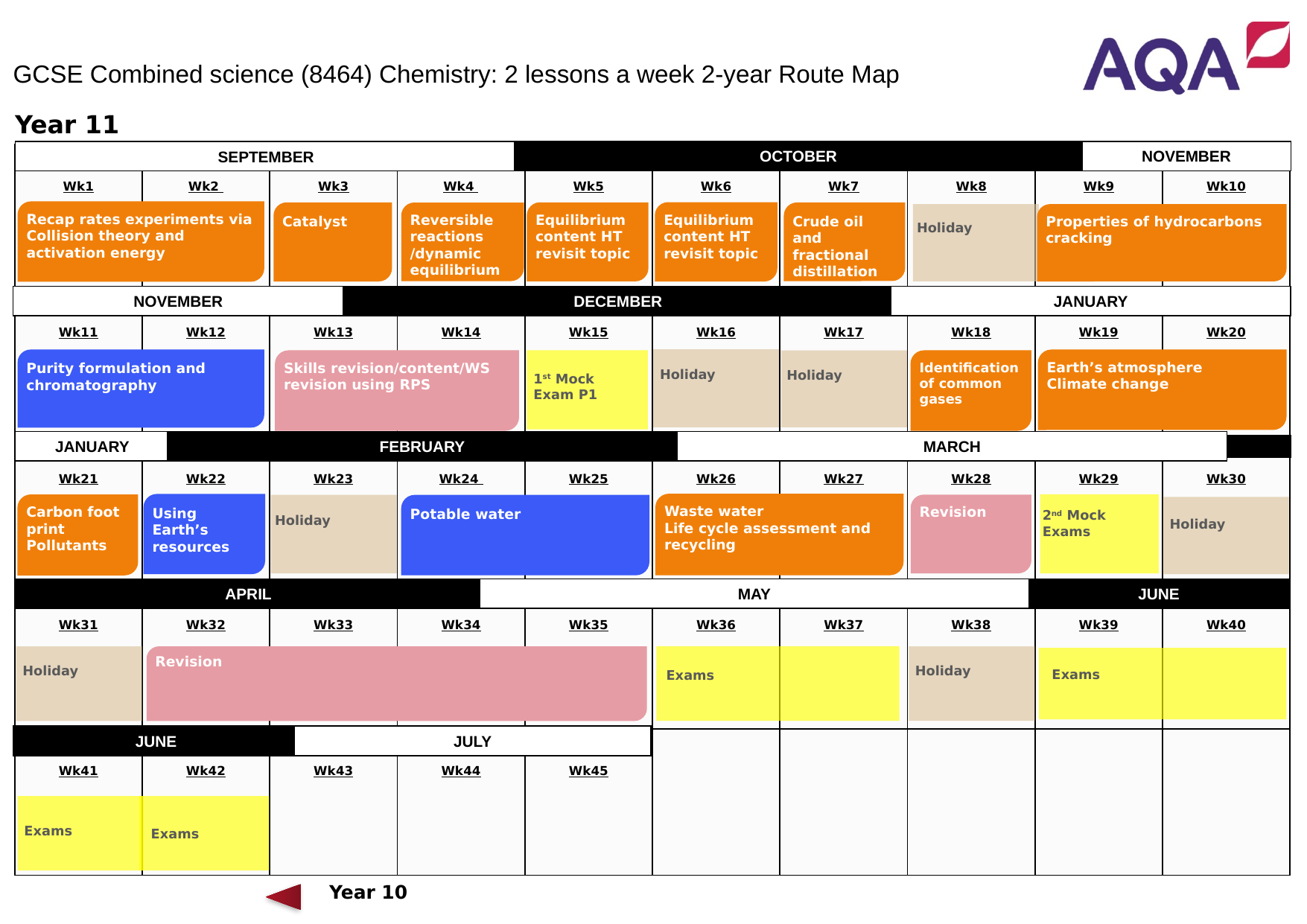

GCSE Combined science (8464) Chemistry: 2 lessons a week 2-year Route Map
Year 11
Recap rates experiments via
Collision theory and activation energy
Equilibrium content HT
revisit topic
Equilibrium content HT
revisit topic
Catalyst
Crude oil and fractional distillation
Reversible reactions /dynamic equilibrium

Holiday
Properties of hydrocarbons
cracking

Holiday
Purity formulation and
chromatography
Earth’s atmosphere
Climate change

Holiday
Skills revision/content/WS revision using RPS
Identification of common gases
1st Mock Exam P1

Waste water
Life cycle assessment and recycling
Using Earth’s resources

Carbon foot print
Pollutants
Revision

Holiday
Potable water

Holiday
2nd Mock
Exams

Revision

Holiday

Holiday

Exams
Exams

Exams
Exams

Year 10